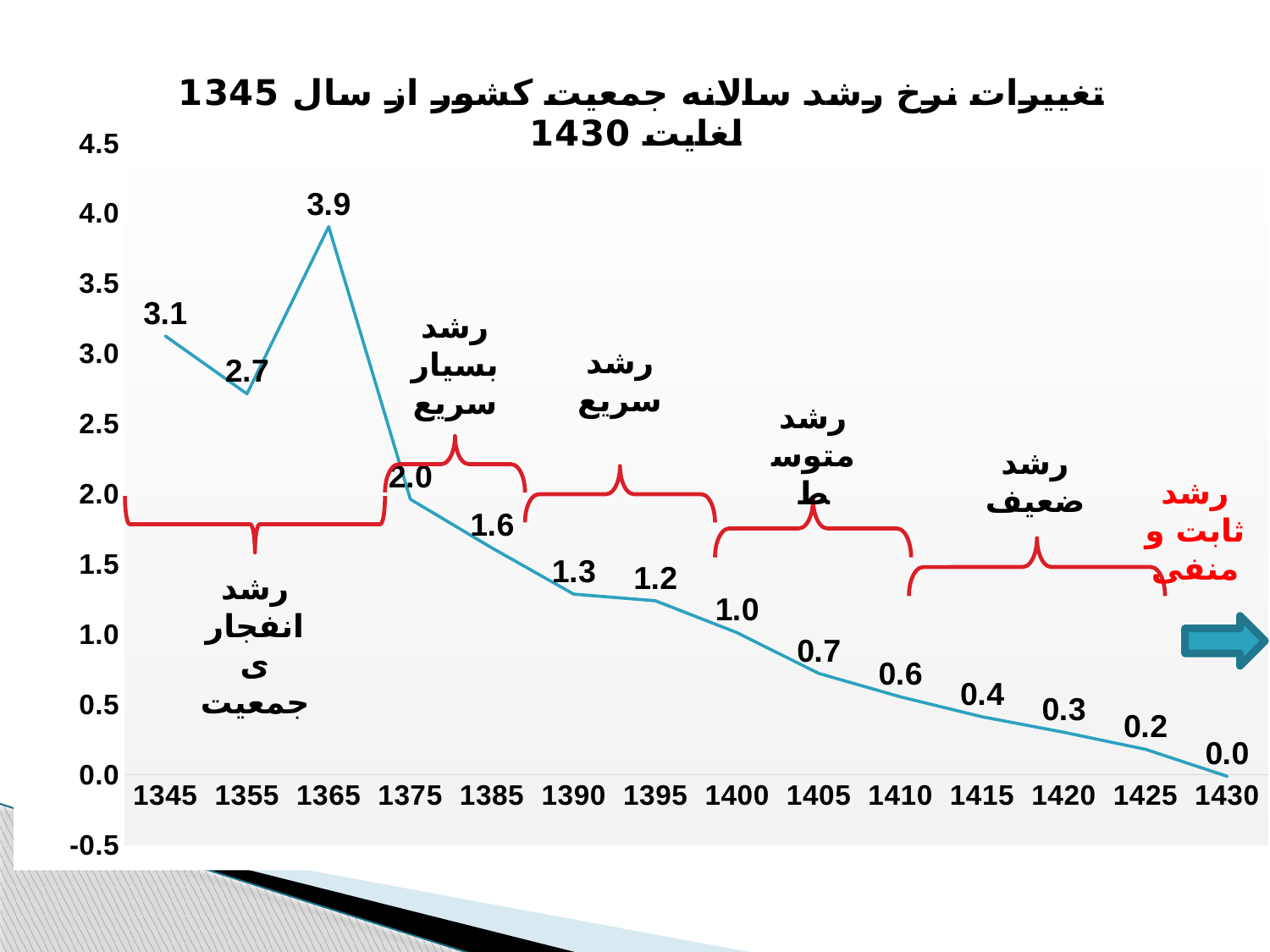

### Chart: تغییرات نرخ رشد سالانه جمعیت کشور از سال 1345 لغایت 1430

| Category | نرخ رشد سالانه |
|---|---|
| 1345 | 3.126738134890461 |
| 1355 | 2.7143861506964573 |
| 1365 | 3.9053691942679603 |
| 1375 | 1.9630981699111594 |
| 1385 | 1.6157538117376635 |
| 1390 | 1.2867854076639595 |
| 1395 | 1.2400835150826905 |
| 1400 | 1.012425935868344 |
| 1405 | 0.7221110806326037 |
| 1410 | 0.5552340859700022 |
| 1415 | 0.41318232118952025 |
| 1420 | 0.30260501950747365 |
| 1425 | 0.18137837098335385 |
| 1430 | -0.010890152784515106 |
# جمعیت و رشد جمعیت
رشد بسیار سریع
رشد سریع
رشد متوسط

رشد ضعیف

رشد ثابت و منفی
رشد انفجاری جمعیت